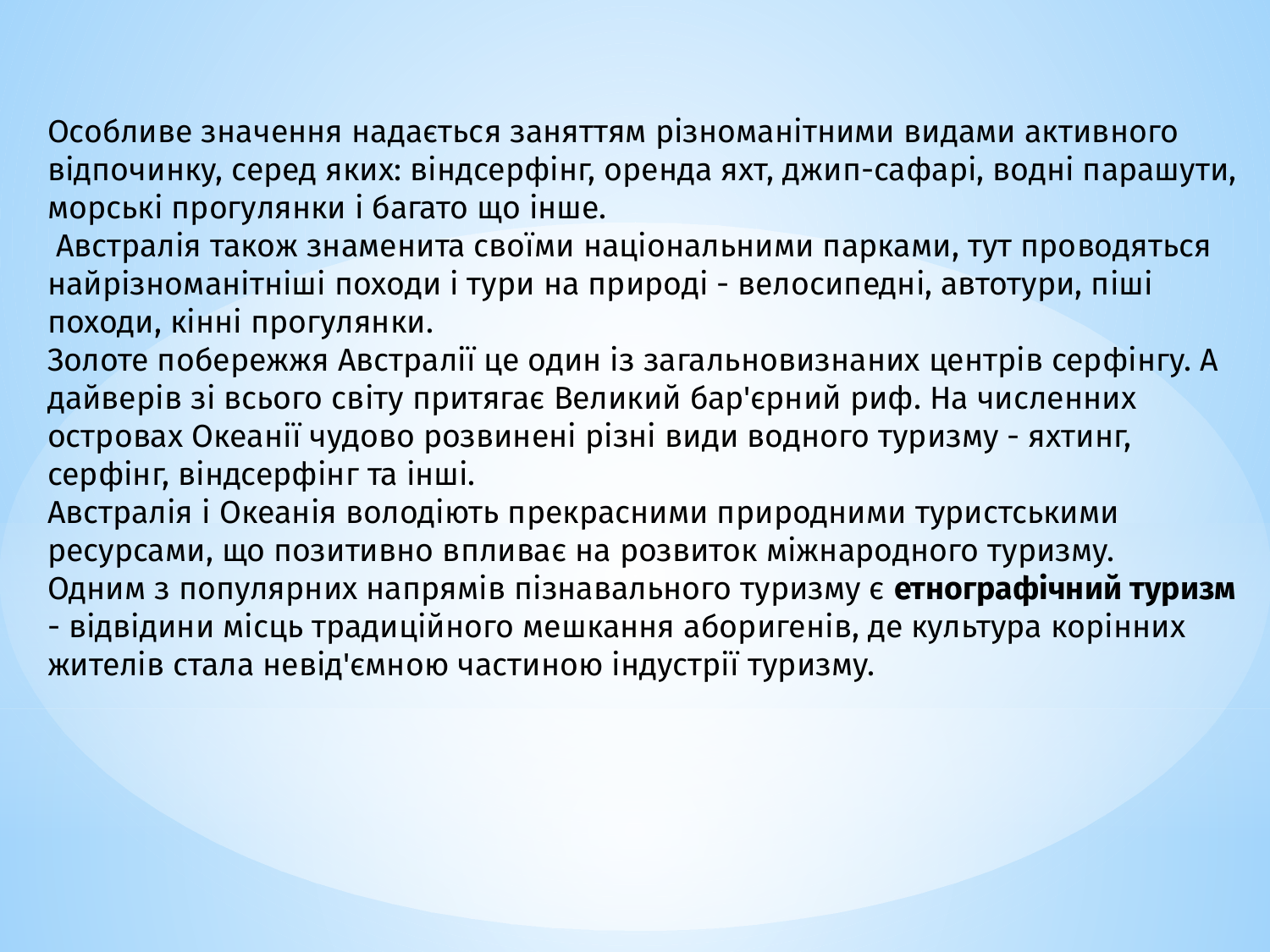

Особливе значення надається заняттям різноманітними видами активного відпочинку, серед яких: віндсерфінг, оренда яхт, джип-сафарі, водні парашути, морські прогулянки і багато що інше.
 Австралія також знаменита своїми національними парками, тут проводяться найрізноманітніші походи і тури на природі - велосипедні, автотури, піші походи, кінні прогулянки.
Золоте побережжя Австралії це один із загальновизнаних центрів серфінгу. А дайверів зі всього світу притягає Великий бар'єрний риф. На численних островах Океанії чудово розвинені різні види водного туризму - яхтинг, серфінг, віндсерфінг та інші.
Австралія і Океанія володіють прекрасними природними туристськими ресурсами, що позитивно впливає на розвиток міжнародного туризму.
Одним з популярних напрямів пізнавального туризму є етнографічний туризм - відвідини місць традиційного мешкання аборигенів, де культура корінних жителів стала невід'ємною частиною індустрії туризму.